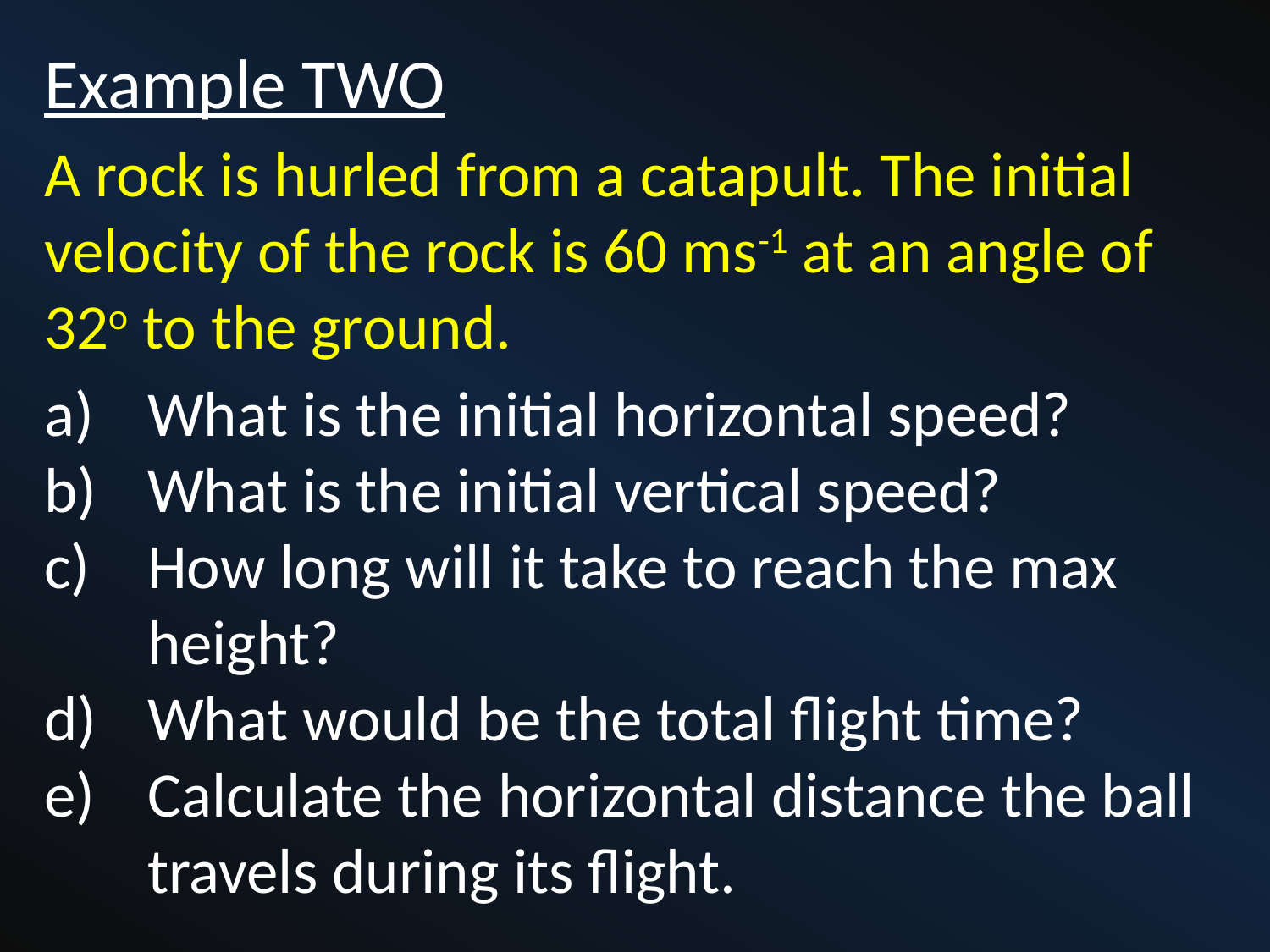

Example TWO
A rock is hurled from a catapult. The initial velocity of the rock is 60 ms-1 at an angle of 32o to the ground.
What is the initial horizontal speed?
What is the initial vertical speed?
How long will it take to reach the max height?
What would be the total flight time?
Calculate the horizontal distance the ball travels during its flight.